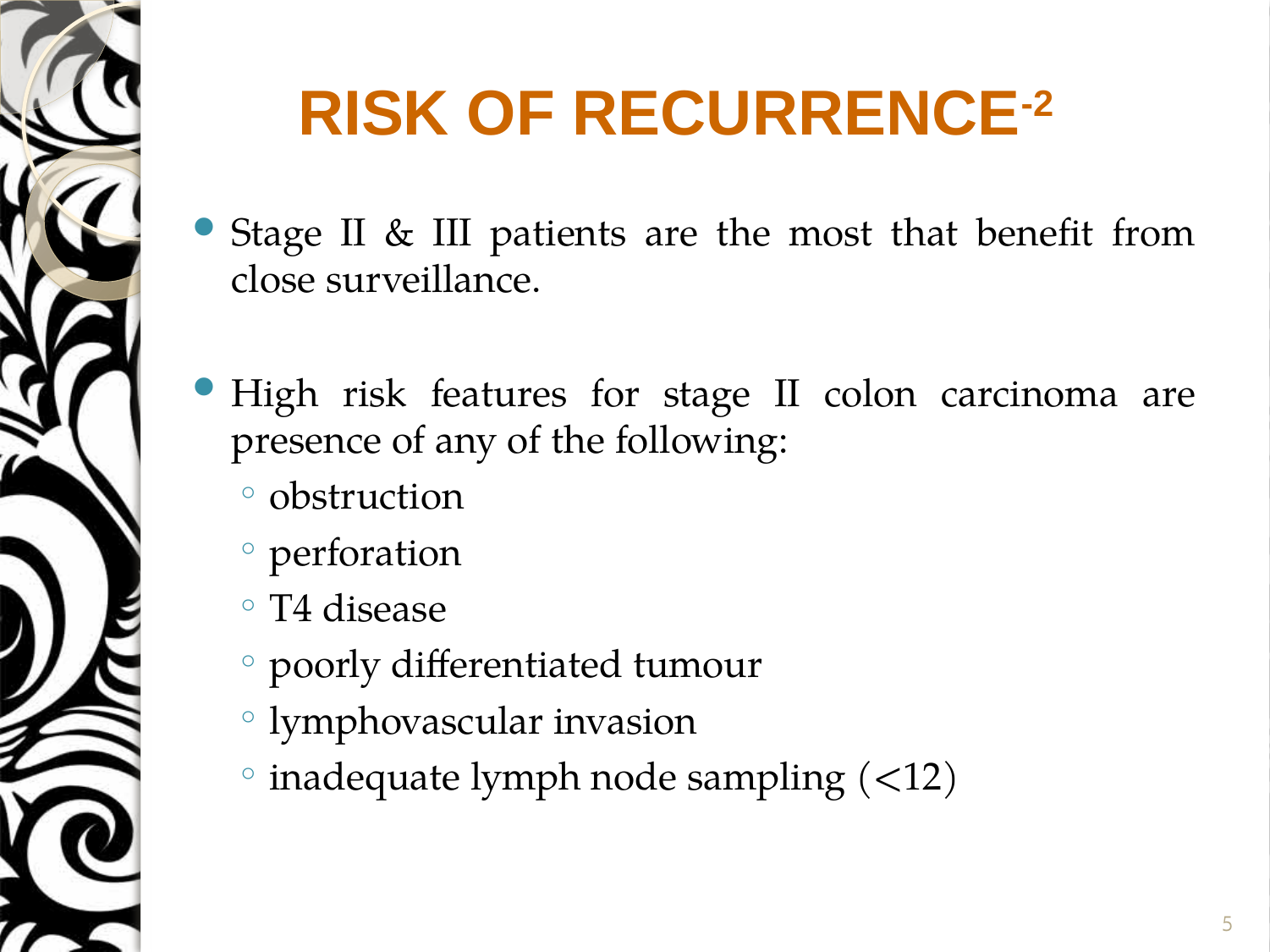

# RISK OF RECURRENCE-2
Stage II & III patients are the most that benefit from close surveillance.

High risk features for stage II colon carcinoma are presence of any of the following:
obstruction
perforation
T4 disease
poorly differentiated tumour
lymphovascular invasion
inadequate lymph node sampling (<12)

5